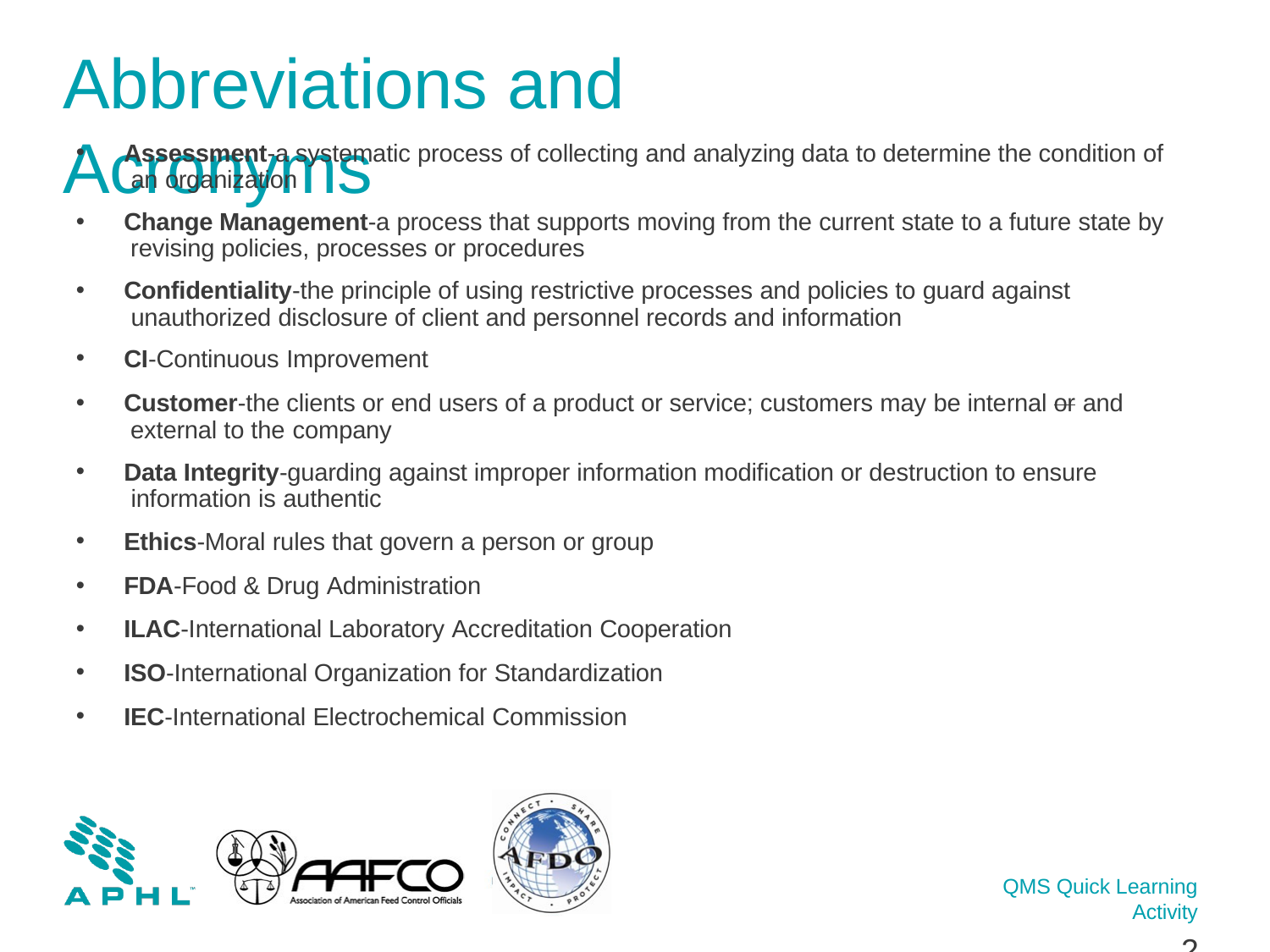

# Abbreviations and Acronyms
Assessment-a systematic process of collecting and analyzing data to determine the condition of  an organization
Change Management-a process that supports moving from the current state to a future state by  revising policies, processes or procedures
Confidentiality-the principle of using restrictive processes and policies to guard against  unauthorized disclosure of client and personnel records and information
CI-Continuous Improvement
Customer-the clients or end users of a product or service; customers may be internal or and  external to the company
Data Integrity-guarding against improper information modification or destruction to ensure  information is authentic
Ethics-Moral rules that govern a person or group
FDA-Food & Drug Administration
ILAC-International Laboratory Accreditation Cooperation
ISO-International Organization for Standardization
IEC-International Electrochemical Commission

QMS Quick Learning Activity
2